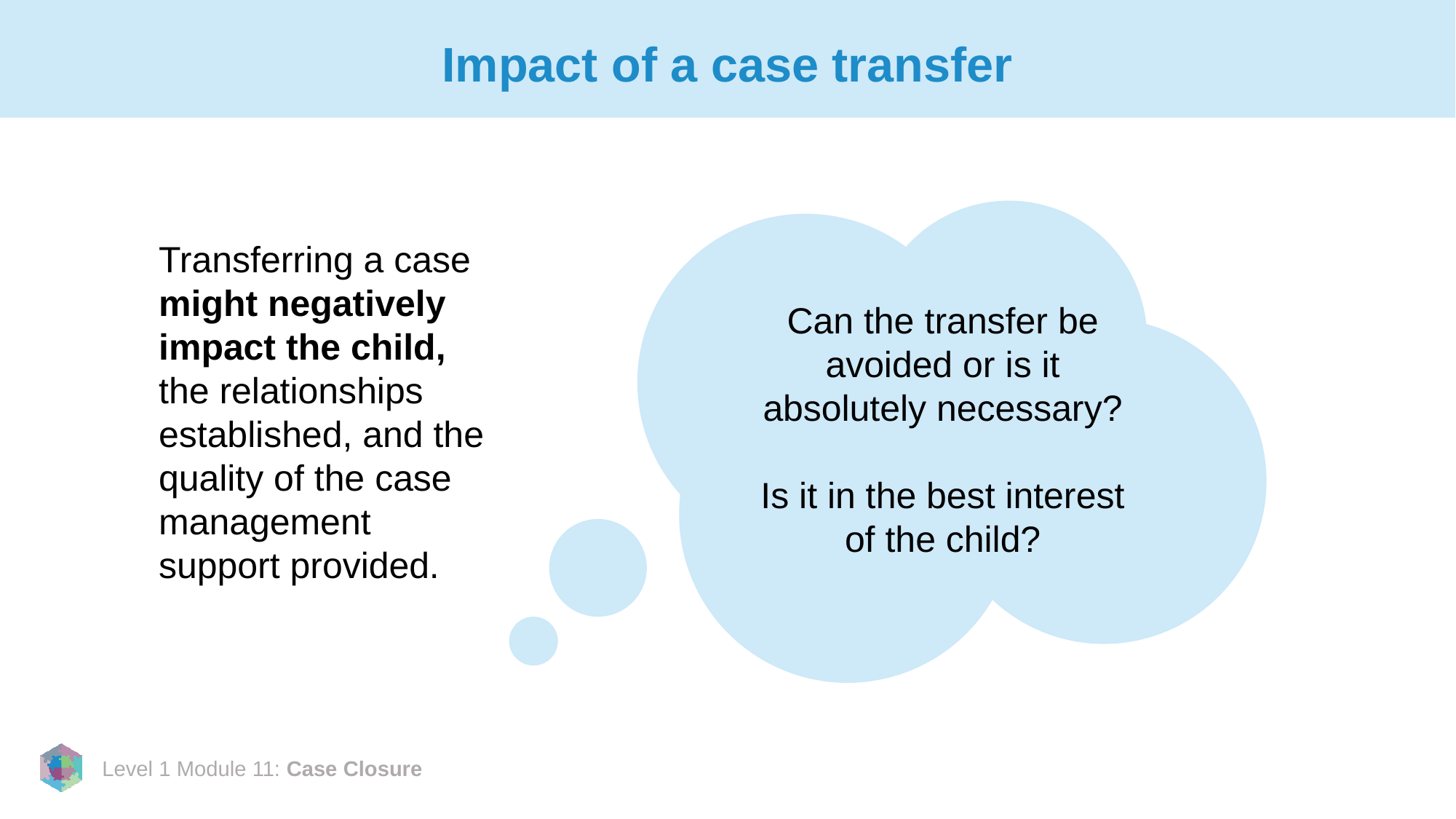

# Impact of a case transfer

Transferring a case might negatively impact the child, the relationships established, and the quality of the case management support provided.
Can the transfer be avoided or is it absolutely necessary?

Is it in the best interest of the child?